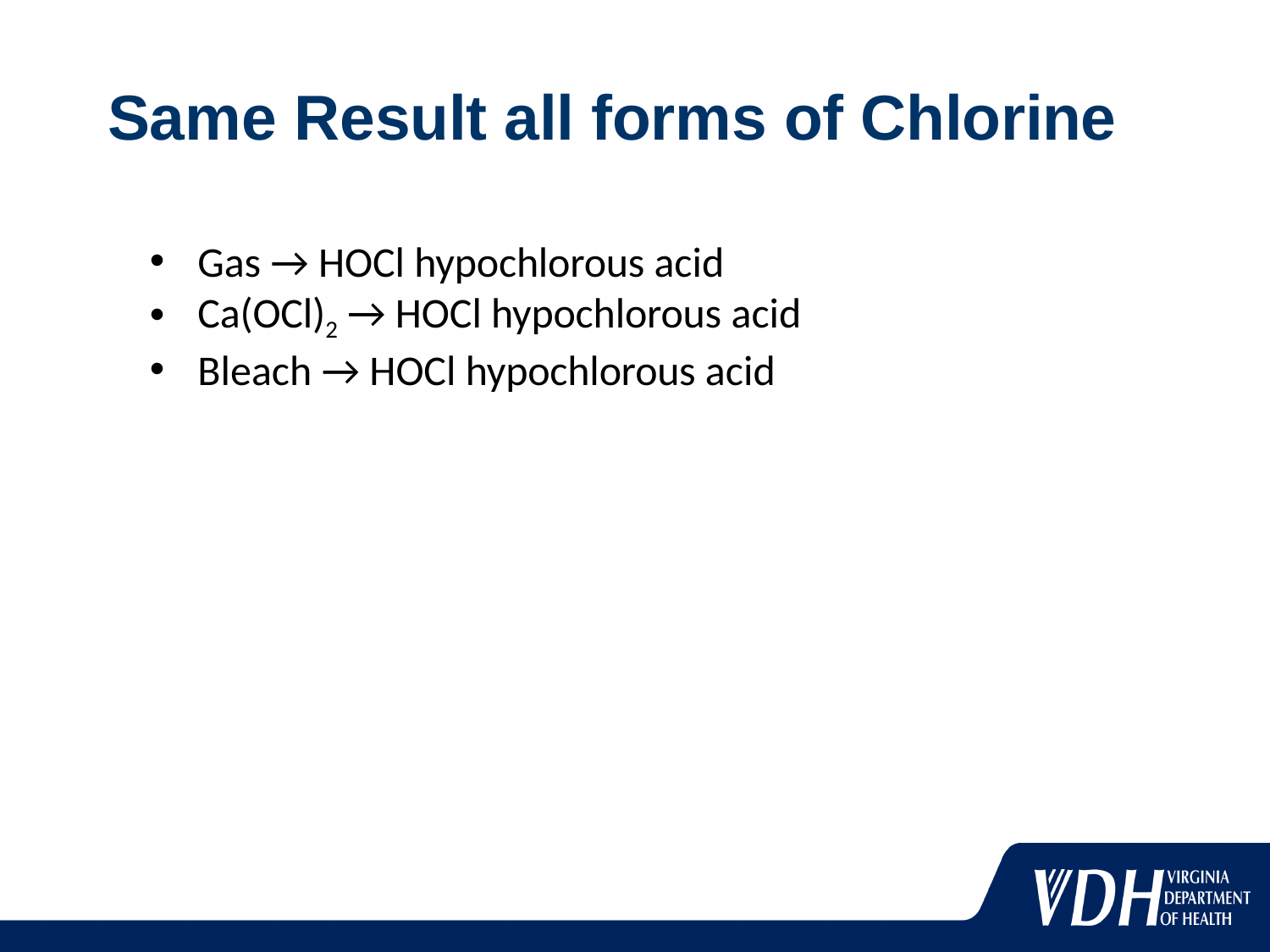

# Same Result all forms of Chlorine
Gas → HOCl hypochlorous acid
Ca(OCl)2 → HOCl hypochlorous acid
Bleach → HOCl hypochlorous acid